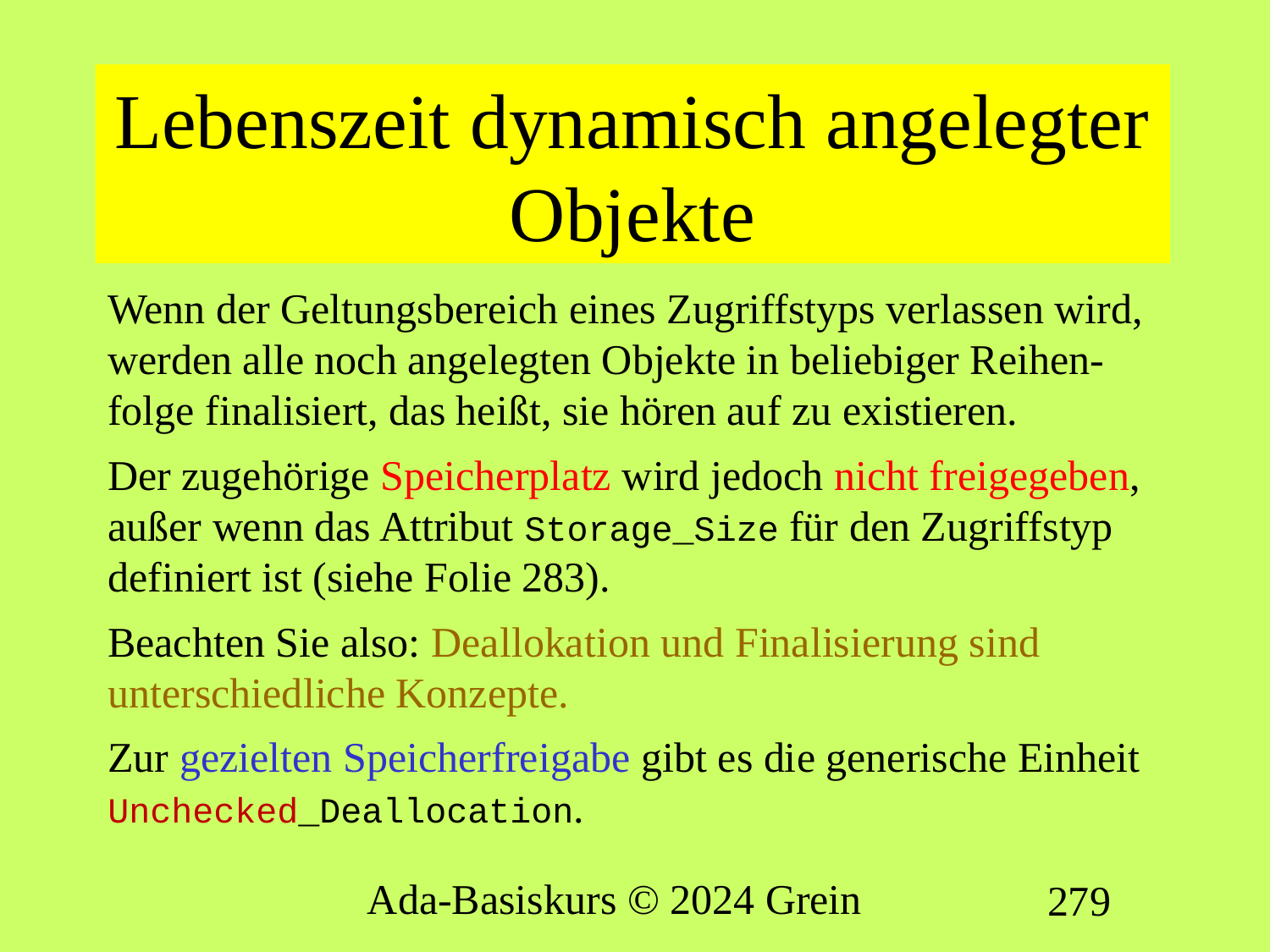

# Lebenszeit dynamisch angelegter Objekte
Wenn der Geltungsbereich eines Zugriffstyps verlassen wird, werden alle noch angelegten Objekte in beliebiger Reihen-folge finalisiert, das heißt, sie hören auf zu existieren.
Der zugehörige Speicherplatz wird jedoch nicht freigegeben, außer wenn das Attribut Storage_Size für den Zugriffstyp definiert ist (siehe Folie 283).
Beachten Sie also: Deallokation und Finalisierung sind unterschiedliche Konzepte.
Zur gezielten Speicherfreigabe gibt es die generische Einheit Unchecked_Deallocation.
Ada-Basiskurs © 2024 Grein
279